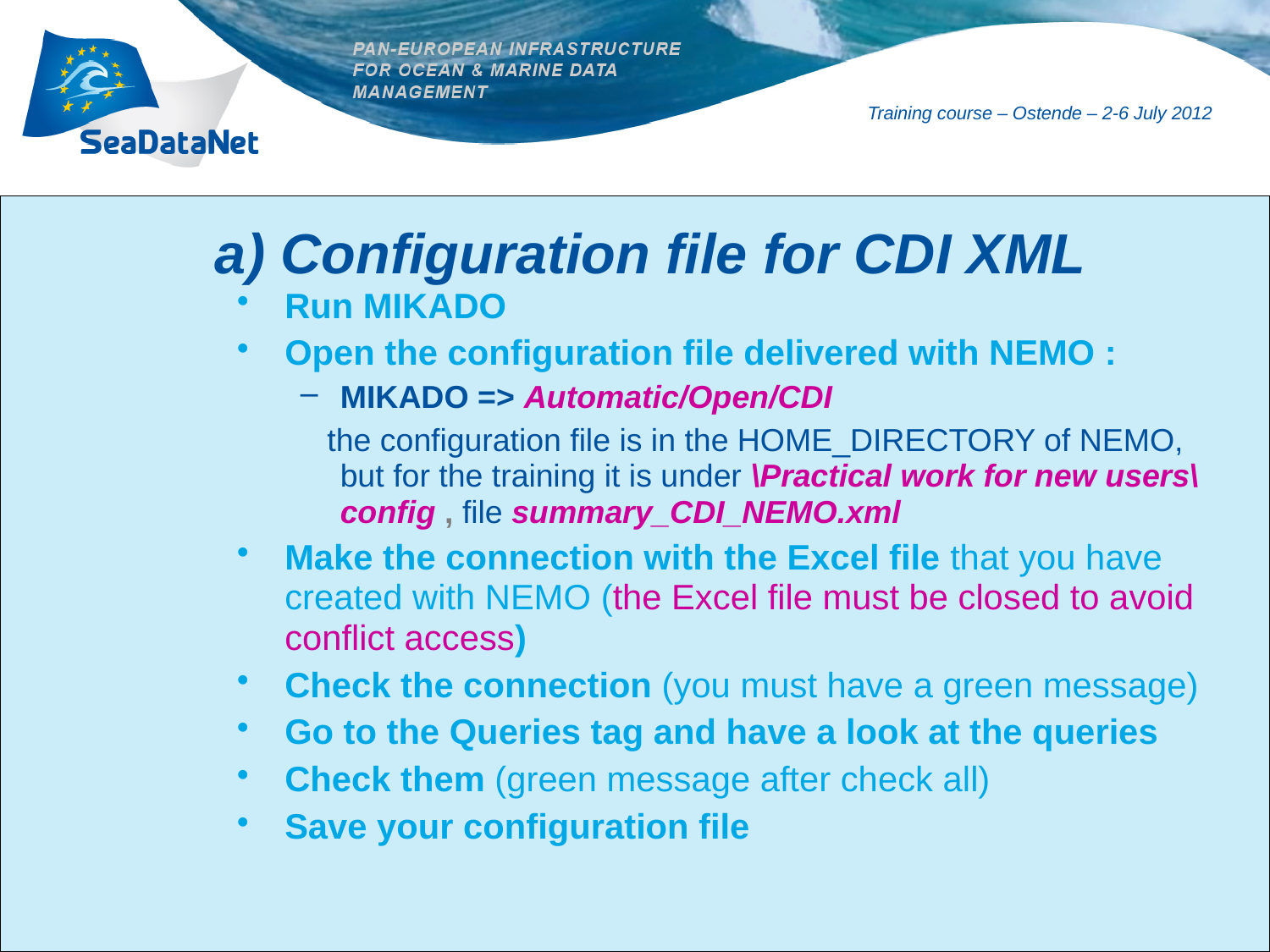

# a) Configuration file for CDI XML
Run MIKADO
Open the configuration file delivered with NEMO :
MIKADO => Automatic/Open/CDI
   the configuration file is in the HOME_DIRECTORY of NEMO, but for the training it is under \Practical work for new users\config , file summary_CDI_NEMO.xml
Make the connection with the Excel file that you have created with NEMO (the Excel file must be closed to avoid conflict access)
Check the connection (you must have a green message)
Go to the Queries tag and have a look at the queries
Check them (green message after check all)
Save your configuration file